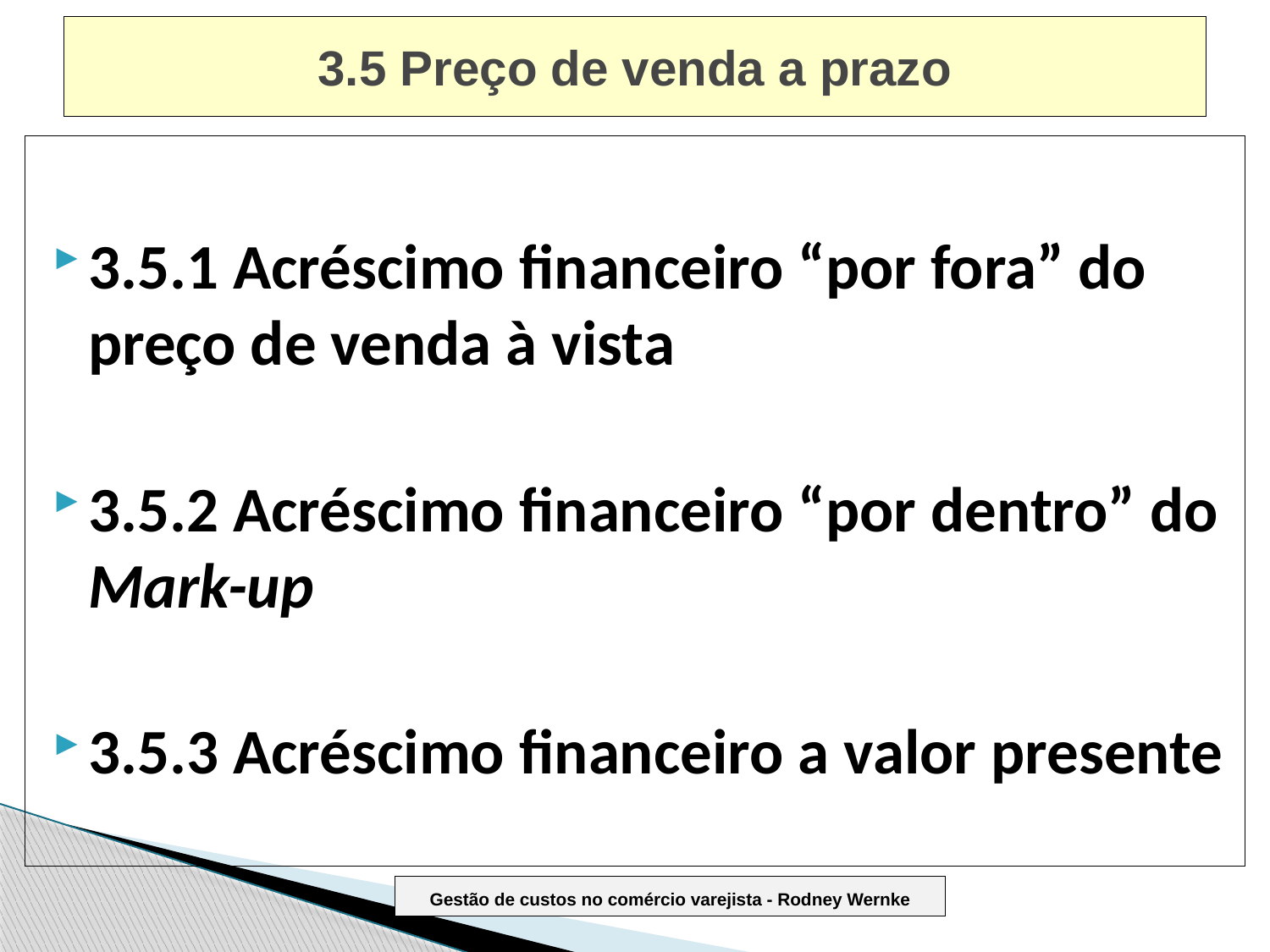

# 3.5 Preço de venda a prazo

3.5.1 Acréscimo financeiro “por fora” do preço de venda à vista

3.5.2 Acréscimo financeiro “por dentro” do Mark-up

3.5.3 Acréscimo financeiro a valor presente
Gestão de custos no comércio varejista - Rodney Wernke